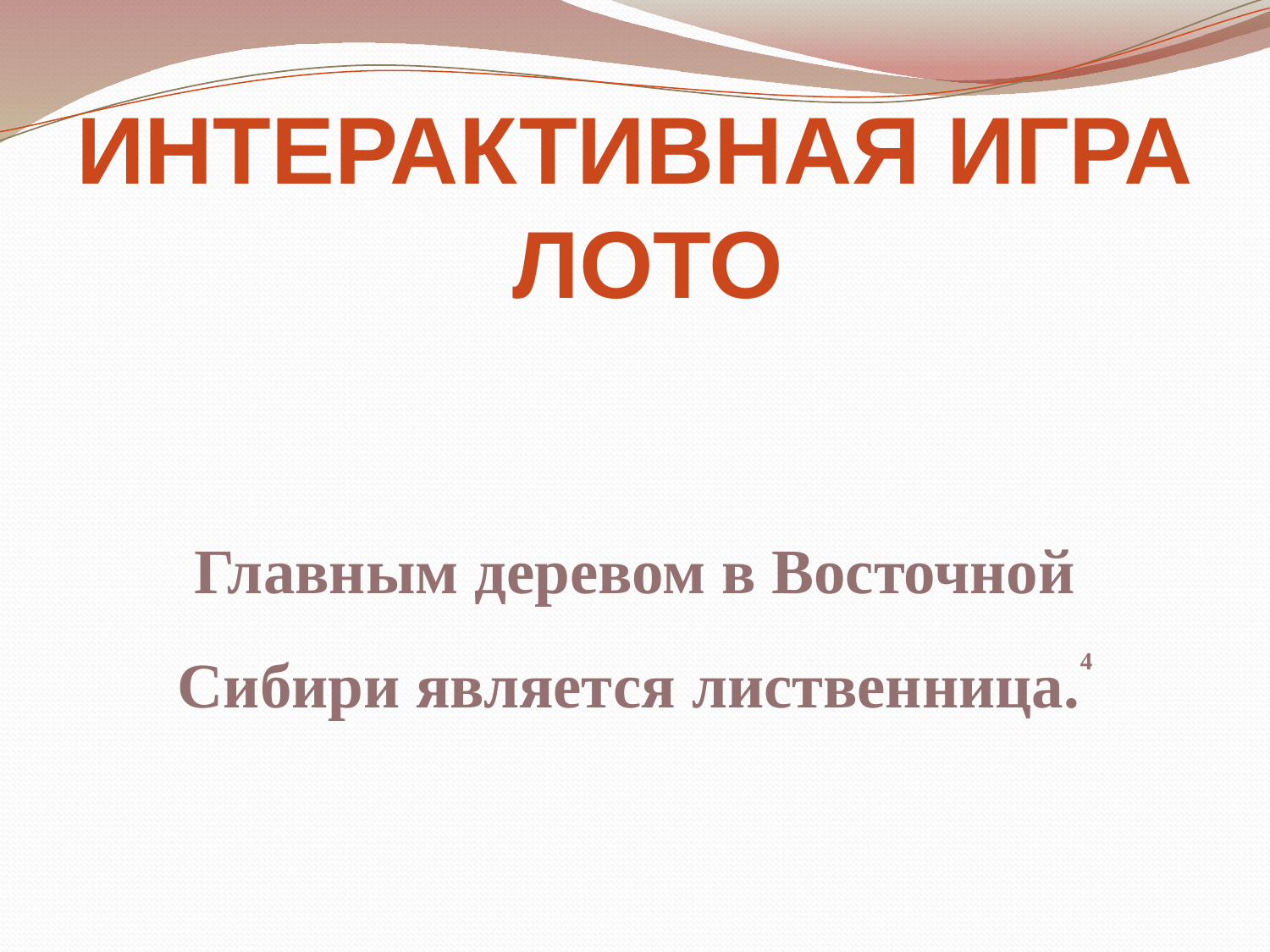

# Интерактивная игра лото
Главным деревом в Восточной Сибири является лиственница.4